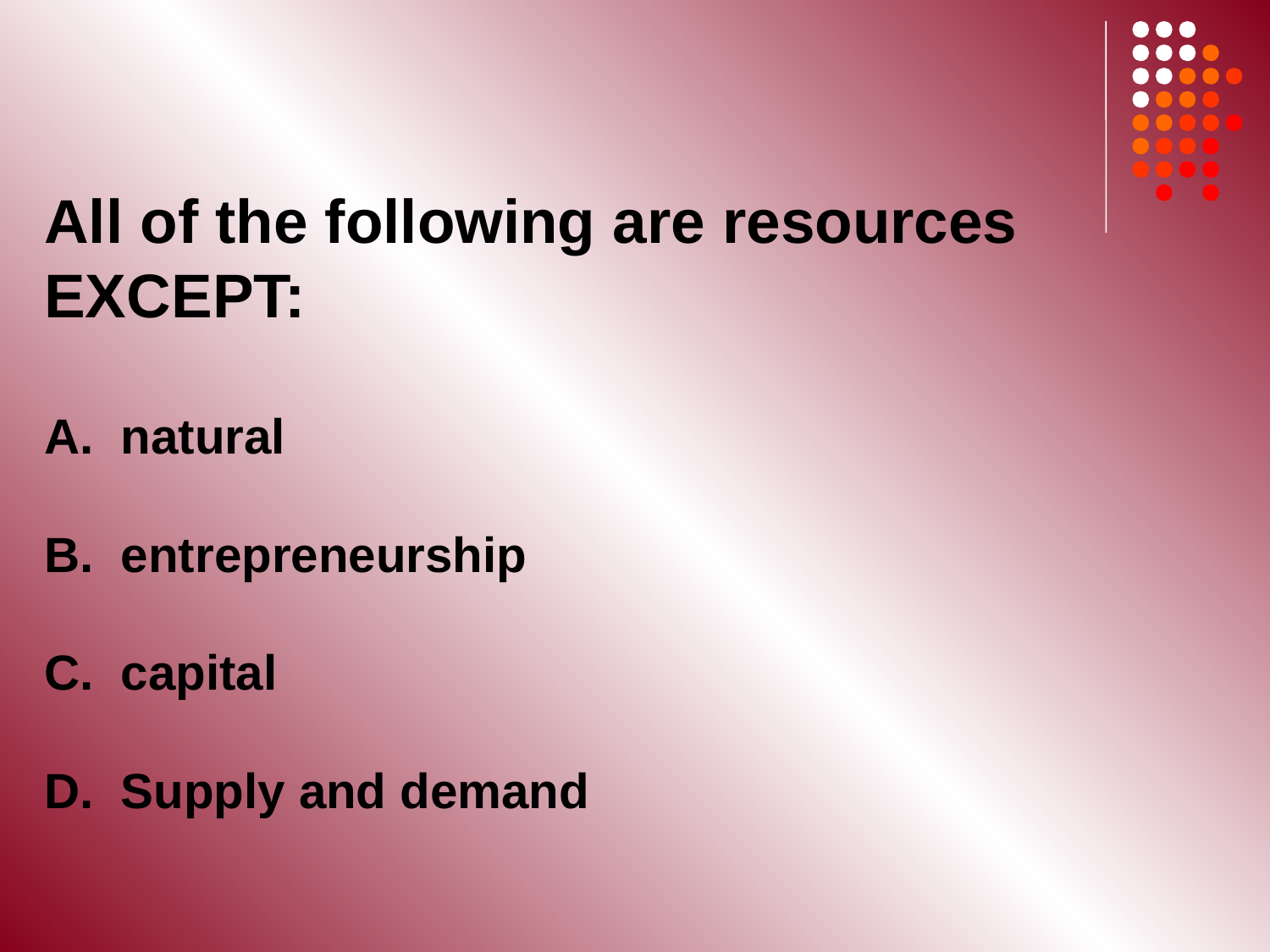

All of the following are resources EXCEPT:
A.  natural
B.  entrepreneurship
C.  capital
D.  Supply and demand